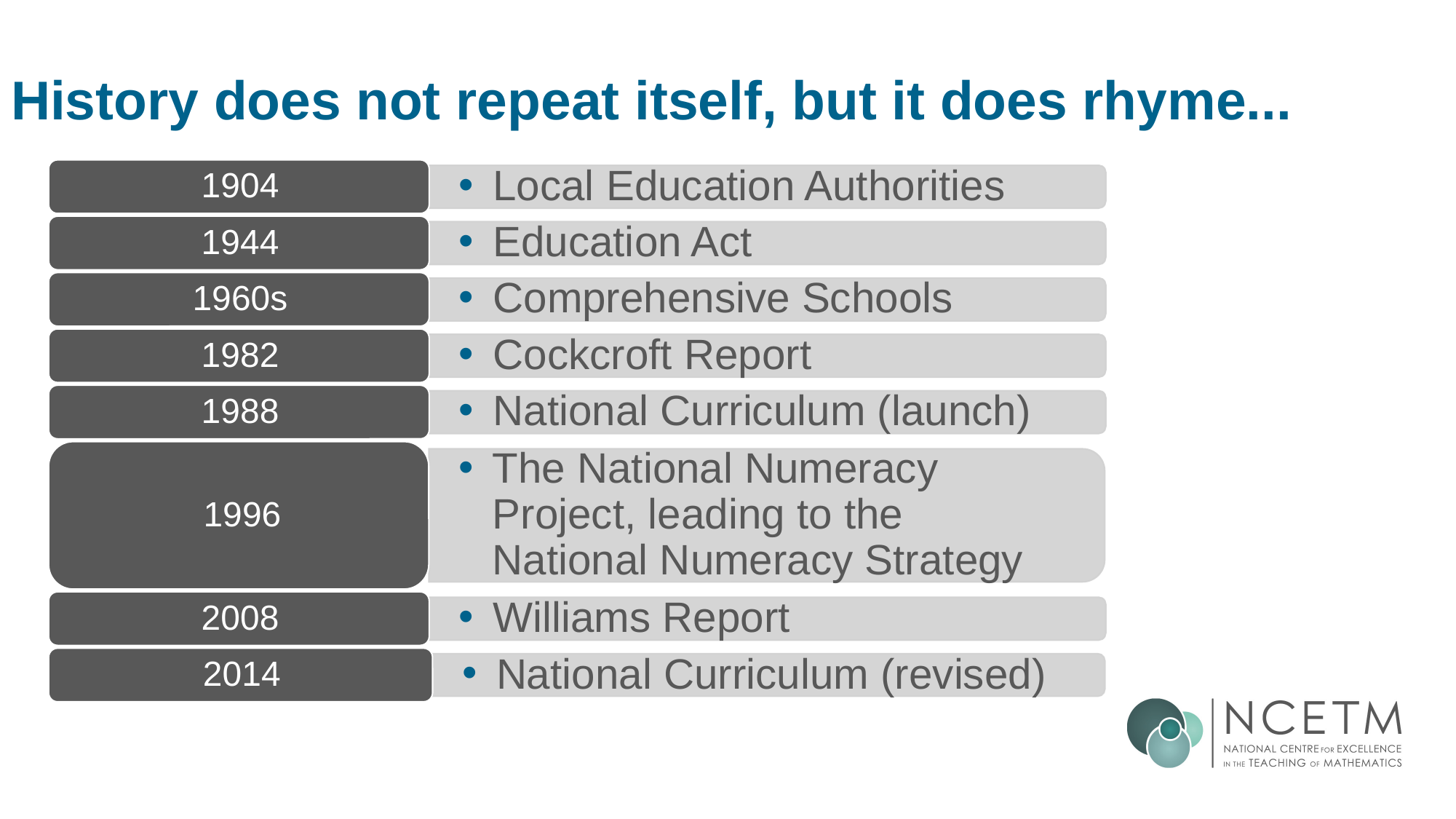

History does not repeat itself, but it does rhyme...
Local Education Authorities
1904
Education Act
1944
Comprehensive Schools
1960s
Cockcroft Report
1982
National Curriculum (launch)
1988
The National Numeracy Project, leading to the National Numeracy Strategy
1996
Williams Report
2008
National Curriculum (revised)
2014